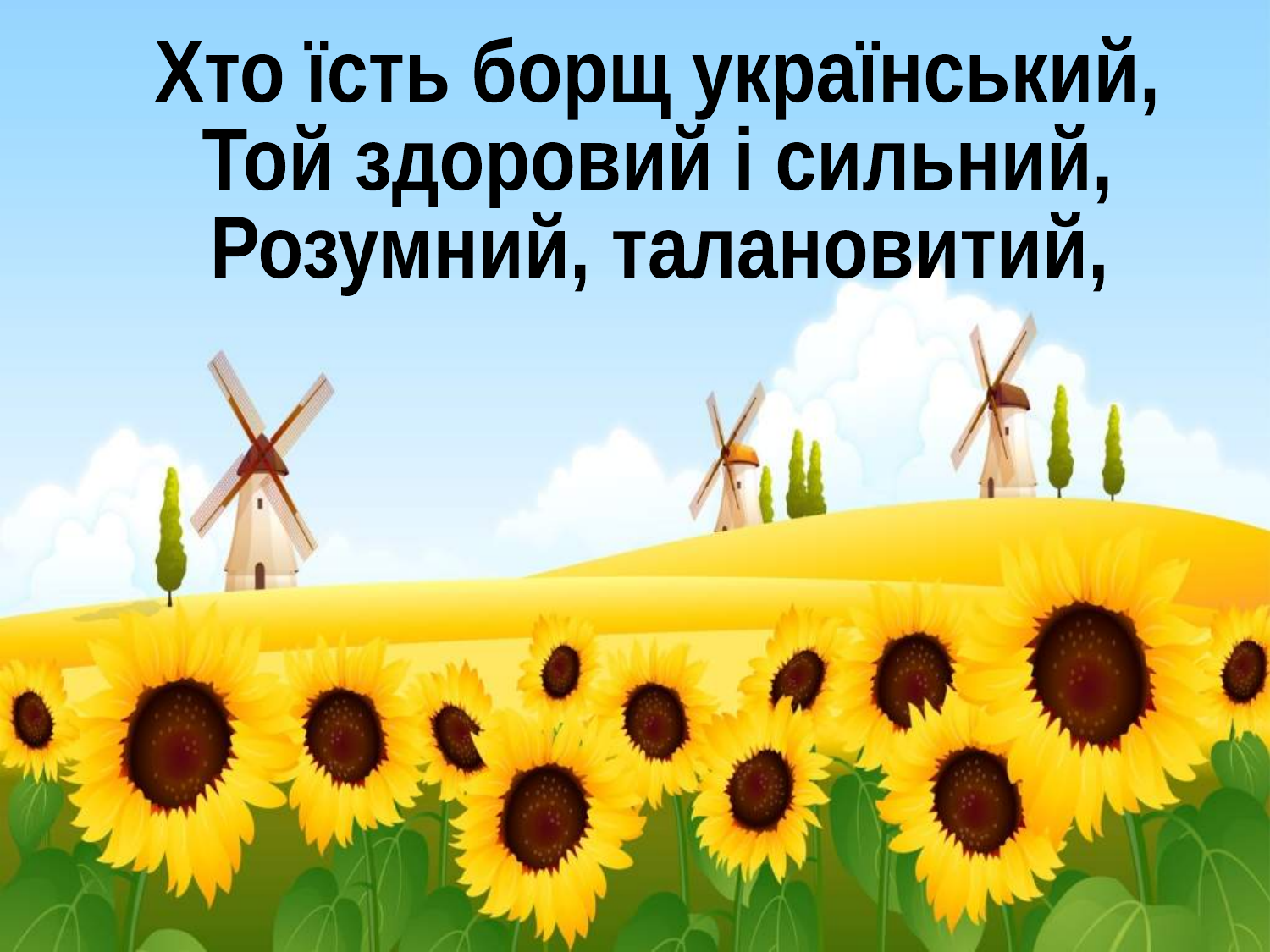

Хто їсть борщ український,
Той здоровий і сильний,
Розумний, талановитий,